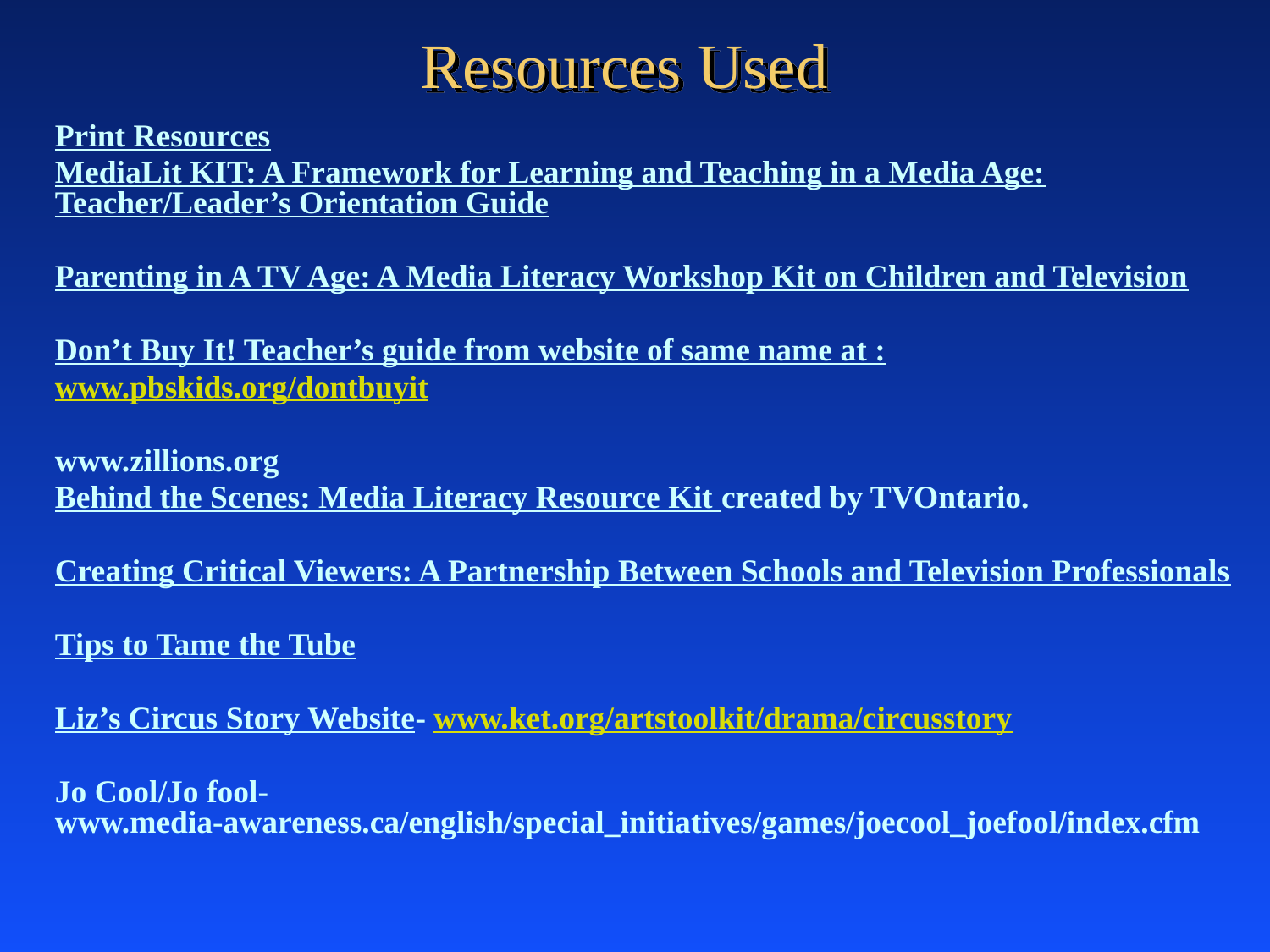

# Resources Used
Print Resources
MediaLit KIT: A Framework for Learning and Teaching in a Media Age: Teacher/Leader’s Orientation Guide

Parenting in A TV Age: A Media Literacy Workshop Kit on Children and Television

Don’t Buy It! Teacher’s guide from website of same name at :
www.pbskids.org/dontbuyit

www.zillions.org
Behind the Scenes: Media Literacy Resource Kit created by TVOntario.

Creating Critical Viewers: A Partnership Between Schools and Television Professionals

Tips to Tame the Tube

Liz’s Circus Story Website- www.ket.org/artstoolkit/drama/circusstory

Jo Cool/Jo fool- www.media-awareness.ca/english/special_initiatives/games/joecool_joefool/index.cfm